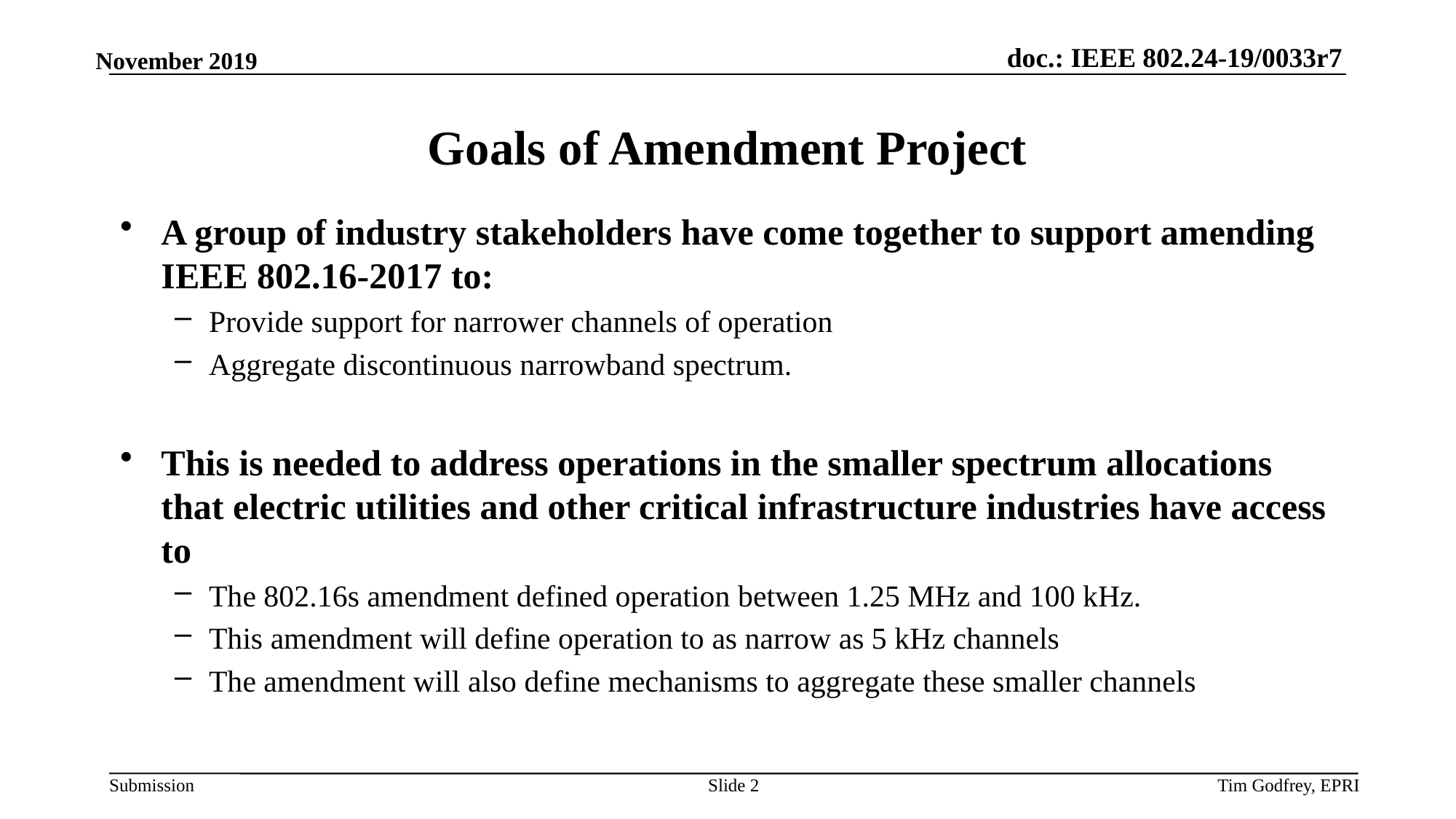

# Goals of Amendment Project
A group of industry stakeholders have come together to support amending IEEE 802.16-2017 to:
Provide support for narrower channels of operation
Aggregate discontinuous narrowband spectrum.

This is needed to address operations in the smaller spectrum allocations that electric utilities and other critical infrastructure industries have access to
The 802.16s amendment defined operation between 1.25 MHz and 100 kHz.
This amendment will define operation to as narrow as 5 kHz channels
The amendment will also define mechanisms to aggregate these smaller channels

Slide 2
Tim Godfrey, EPRI